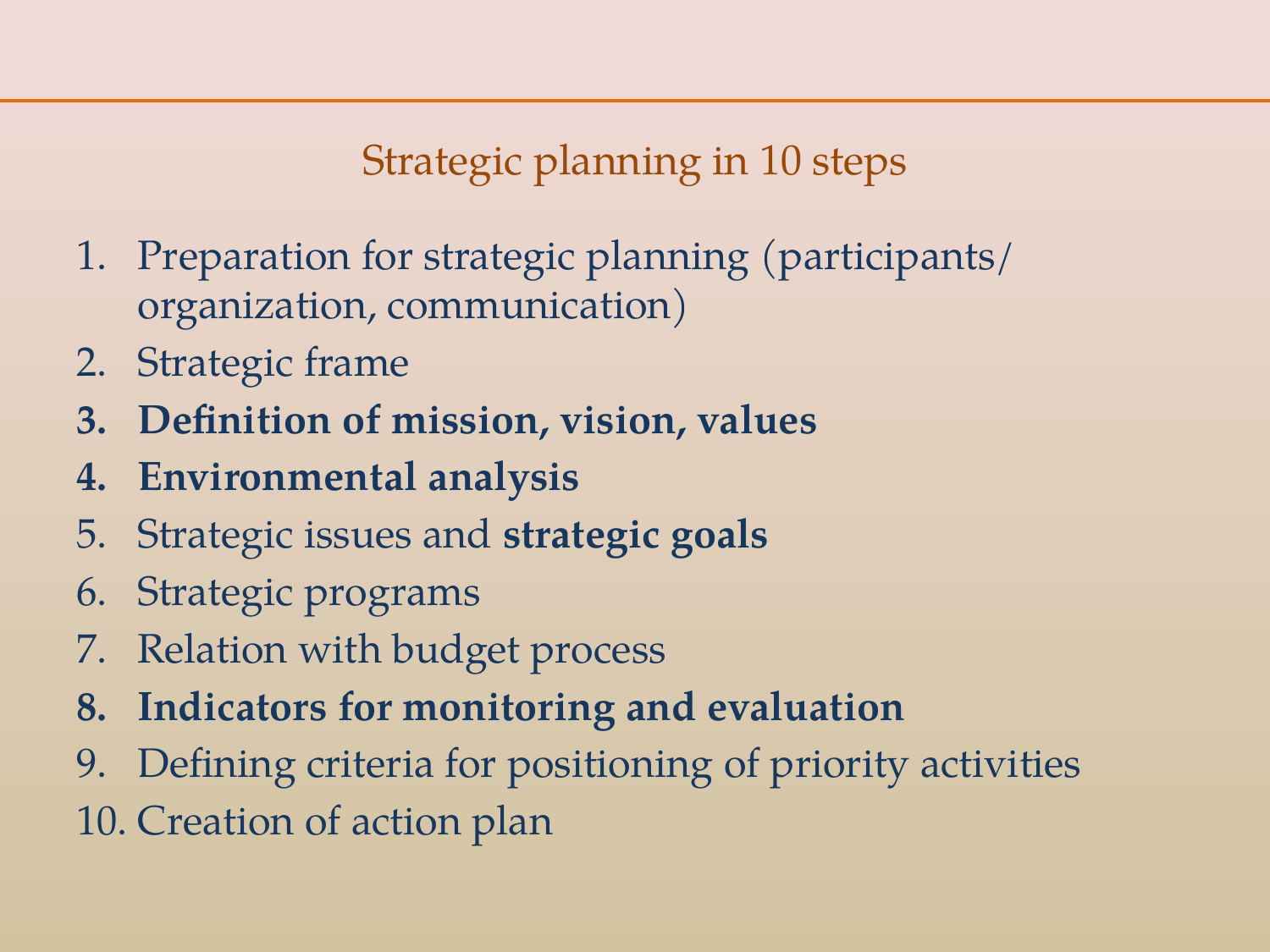

# Strategic planning in 10 steps
Preparation for strategic planning (participants/ organization, communication)
Strategic frame
Definition of mission, vision, values
Environmental analysis
Strategic issues and strategic goals
Strategic programs
Relation with budget process
Indicators for monitoring and evaluation
Defining criteria for positioning of priority activities
Creation of action plan